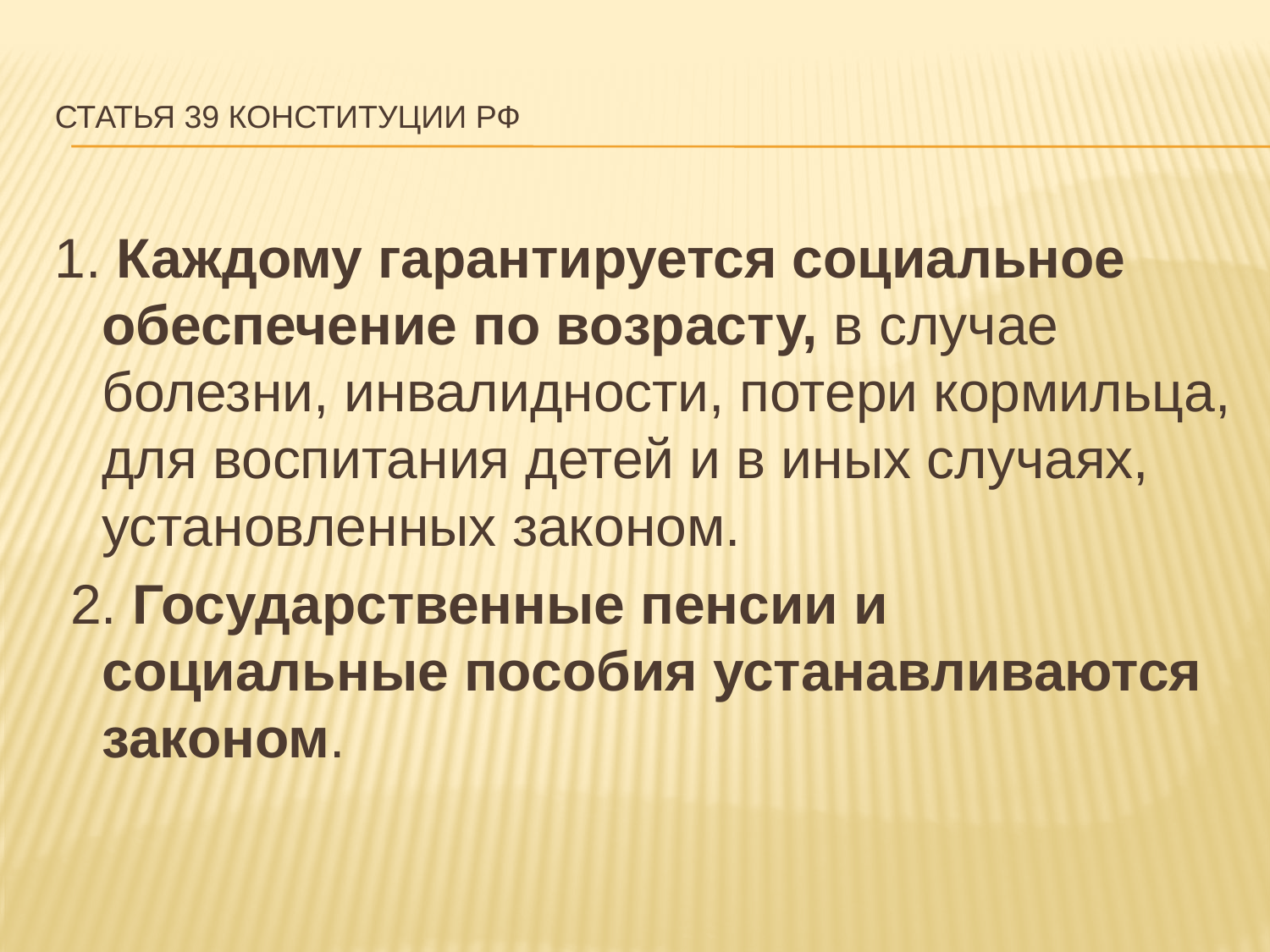

# Статья 39 Конституции РФ
1. Каждому гарантируется социальное обеспечение по возрасту, в случае болезни, инвалидности, потери кормильца, для воспитания детей и в иных случаях, установленных законом.
 2. Государственные пенсии и социальные пособия устанавливаются законом.